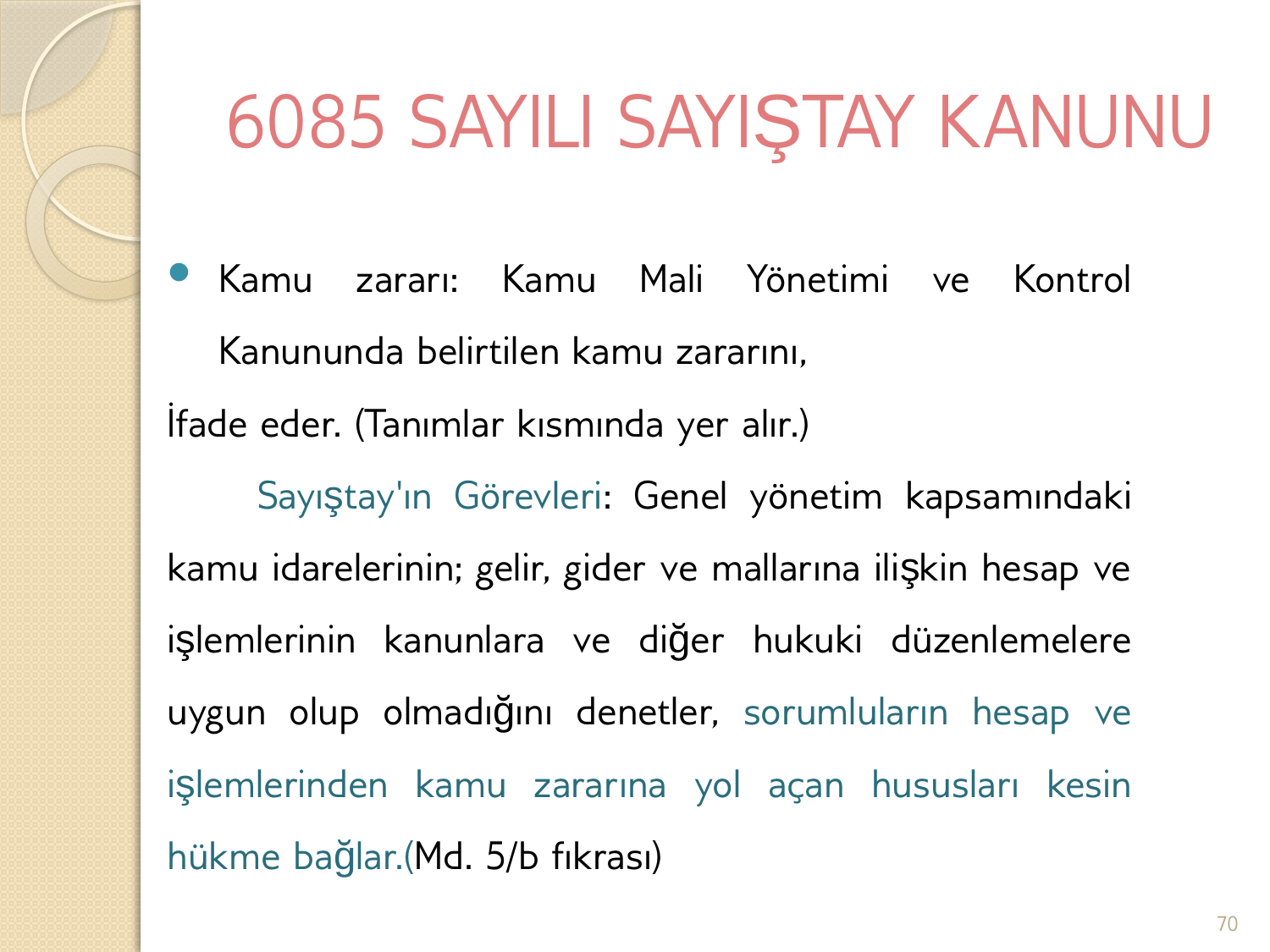

# 6085 SAYILI SAYIŞTAY KANUNU
Kamu zararı: Kamu Mali Yönetimi ve Kontrol Kanununda belirtilen kamu zararını,
İfade eder. (Tanımlar kısmında yer alır.)
	Sayıştay'ın Görevleri: Genel yönetim kapsamındaki kamu idarelerinin; gelir, gider ve mallarına ilişkin hesap ve işlemlerinin kanunlara ve diğer hukuki düzenlemelere uygun olup olmadığını denetler, sorumluların hesap ve işlemlerinden kamu zararına yol açan hususları kesin hükme bağlar.(Md. 5/b fıkrası)

70